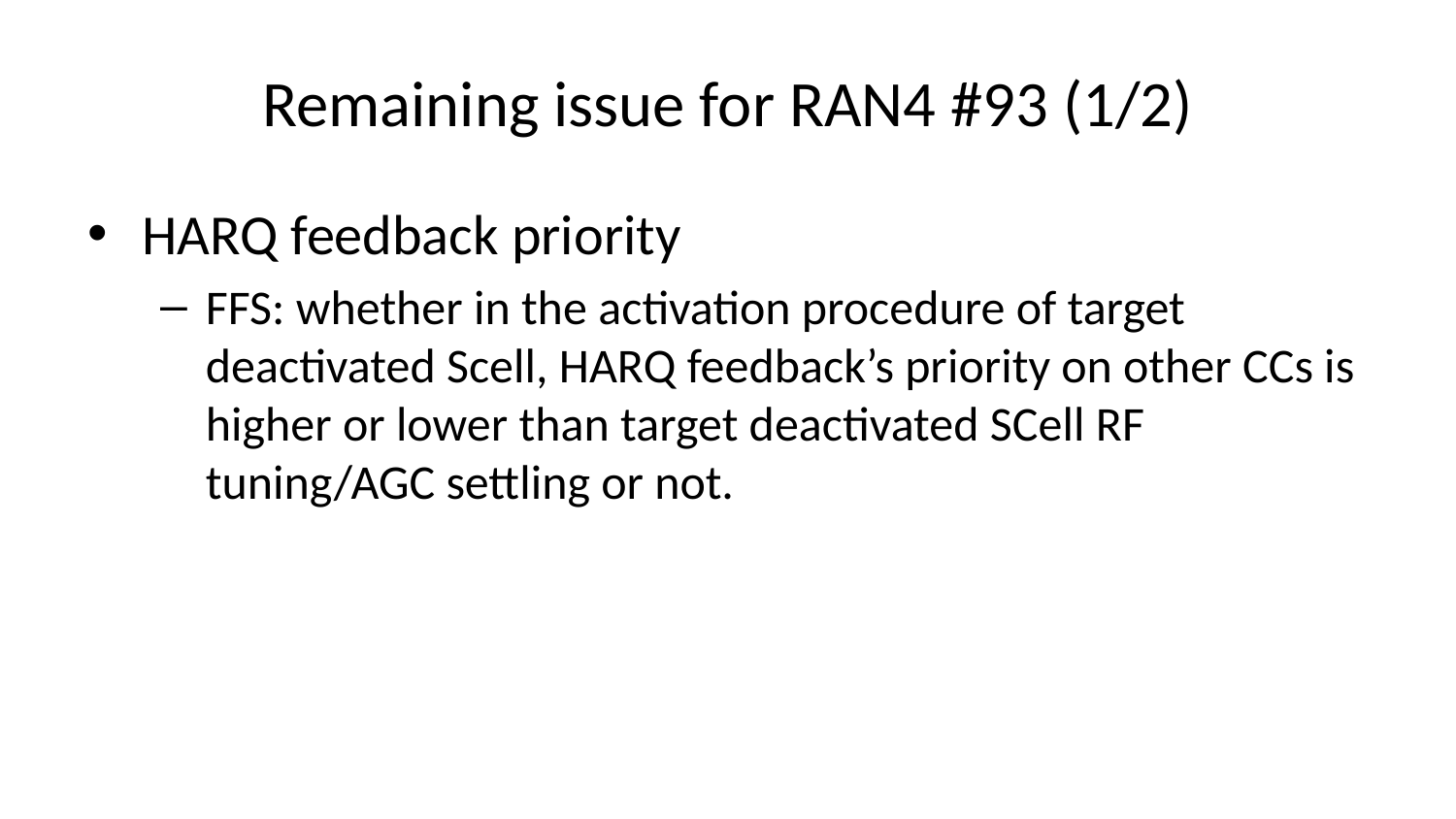

# Remaining issue for RAN4 #93 (1/2)
HARQ feedback priority
FFS: whether in the activation procedure of target deactivated Scell, HARQ feedback’s priority on other CCs is higher or lower than target deactivated SCell RF tuning/AGC settling or not.